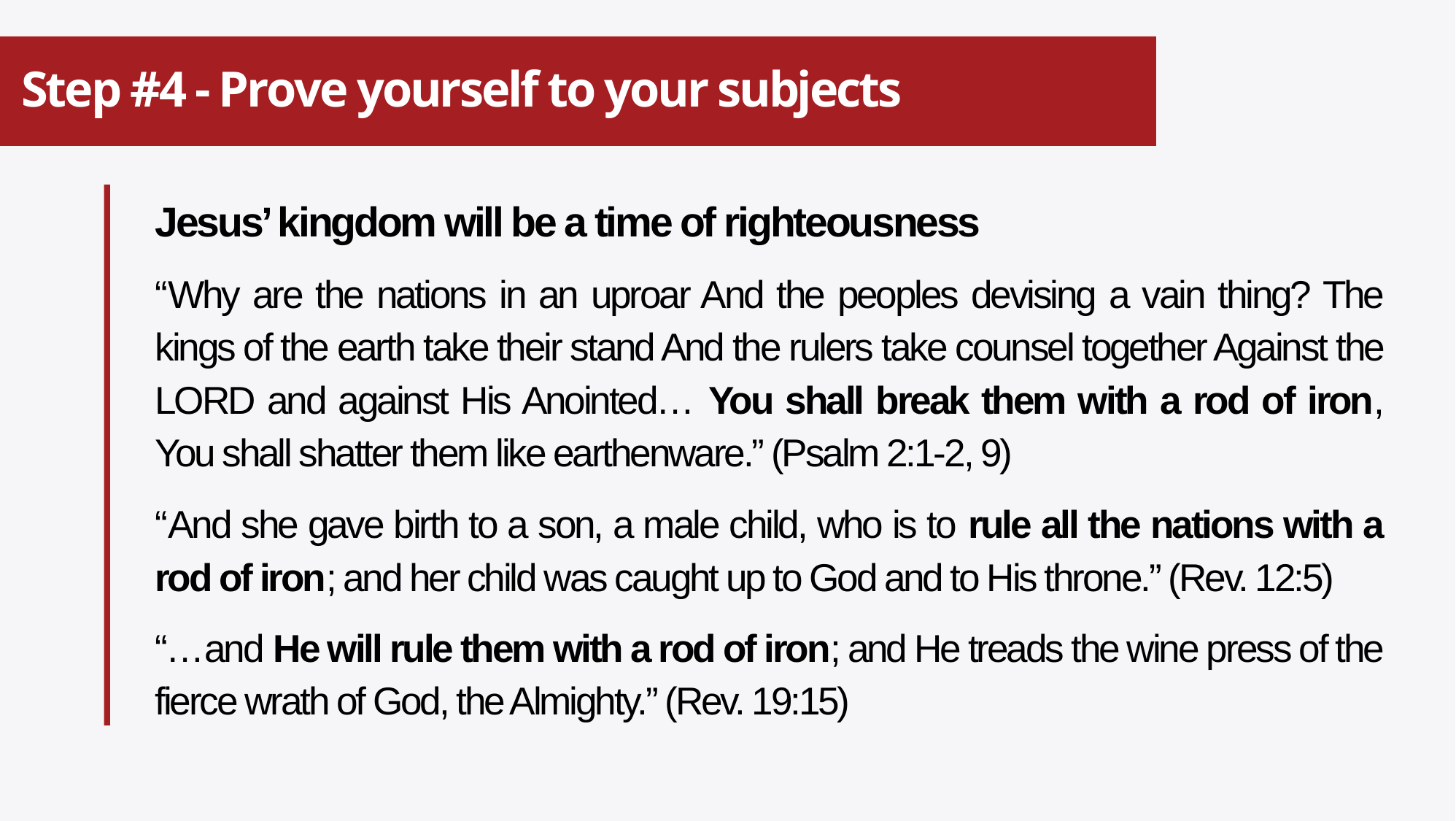

# Step #4 - Prove yourself to your subjects
Jesus’ kingdom will be a time of righteousness
“Why are the nations in an uproar And the peoples devising a vain thing? The kings of the earth take their stand And the rulers take counsel together Against the LORD and against His Anointed… You shall break them with a rod of iron, You shall shatter them like earthenware.” (Psalm 2:1-2, 9)
“And she gave birth to a son, a male child, who is to rule all the nations with a rod of iron; and her child was caught up to God and to His throne.” (Rev. 12:5)
“…and He will rule them with a rod of iron; and He treads the wine press of the fierce wrath of God, the Almighty.” (Rev. 19:15)